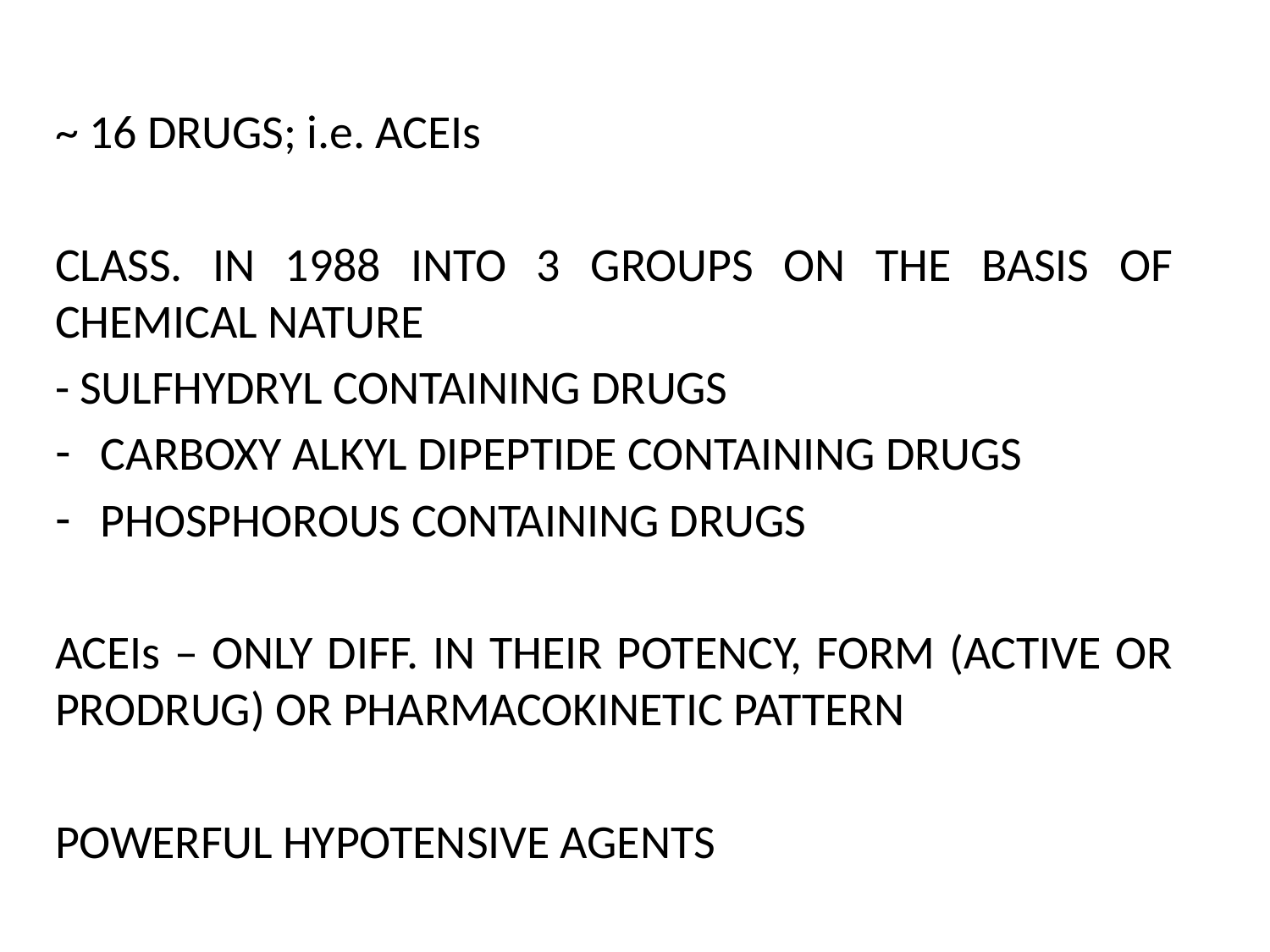

~ 16 DRUGS; i.e. ACEIs

CLASS. IN 1988 INTO 3 GROUPS ON THE BASIS OF CHEMICAL NATURE
- SULFHYDRYL CONTAINING DRUGS
CARBOXY ALKYL DIPEPTIDE CONTAINING DRUGS
PHOSPHOROUS CONTAINING DRUGS

ACEIs – ONLY DIFF. IN THEIR POTENCY, FORM (ACTIVE OR PRODRUG) OR PHARMACOKINETIC PATTERN

POWERFUL HYPOTENSIVE AGENTS